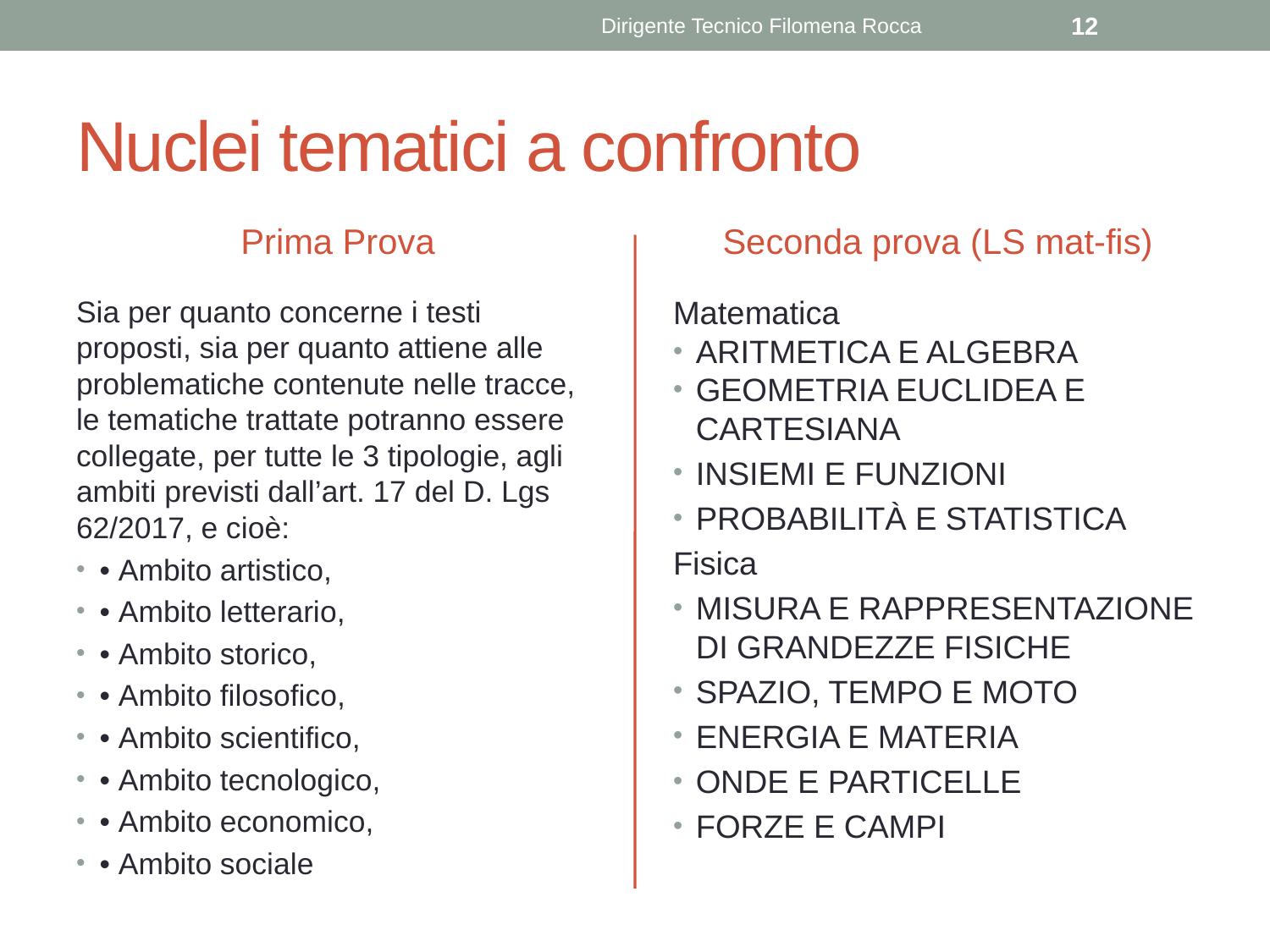

Dirigente Tecnico Filomena Rocca
12
# Nuclei tematici a confronto
Prima Prova
Seconda prova (LS mat-fis)
Sia per quanto concerne i testi proposti, sia per quanto attiene alle problematiche contenute nelle tracce, le tematiche trattate potranno essere collegate, per tutte le 3 tipologie, agli ambiti previsti dall’art. 17 del D. Lgs 62/2017, e cioè:
• Ambito artistico,
• Ambito letterario,
• Ambito storico,
• Ambito filosofico,
• Ambito scientifico,
• Ambito tecnologico,
• Ambito economico,
• Ambito sociale

Matematica
ARITMETICA E ALGEBRA
GEOMETRIA EUCLIDEA E CARTESIANA
INSIEMI E FUNZIONI
PROBABILITÀ E STATISTICA
Fisica
MISURA E RAPPRESENTAZIONE DI GRANDEZZE FISICHE
SPAZIO, TEMPO E MOTO
ENERGIA E MATERIA
ONDE E PARTICELLE
FORZE E CAMPI